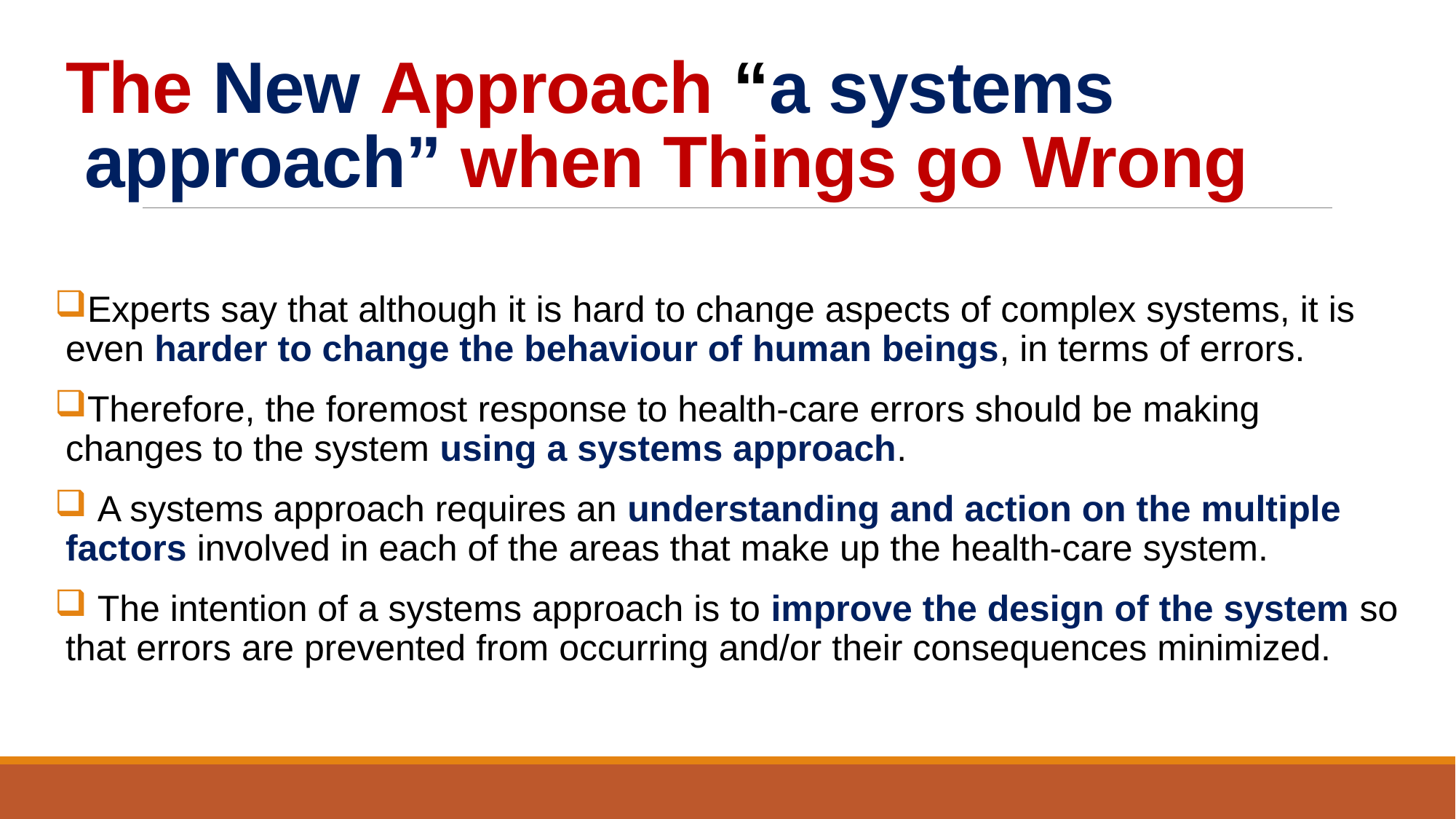

# The New Approach “a systems approach” when Things go Wrong

Experts say that although it is hard to change aspects of complex systems, it is even harder to change the behaviour of human beings, in terms of errors.
Therefore, the foremost response to health-care errors should be making changes to the system using a systems approach.
 A systems approach requires an understanding and action on the multiple factors involved in each of the areas that make up the health-care system.
 The intention of a systems approach is to improve the design of the system so that errors are prevented from occurring and/or their consequences minimized.